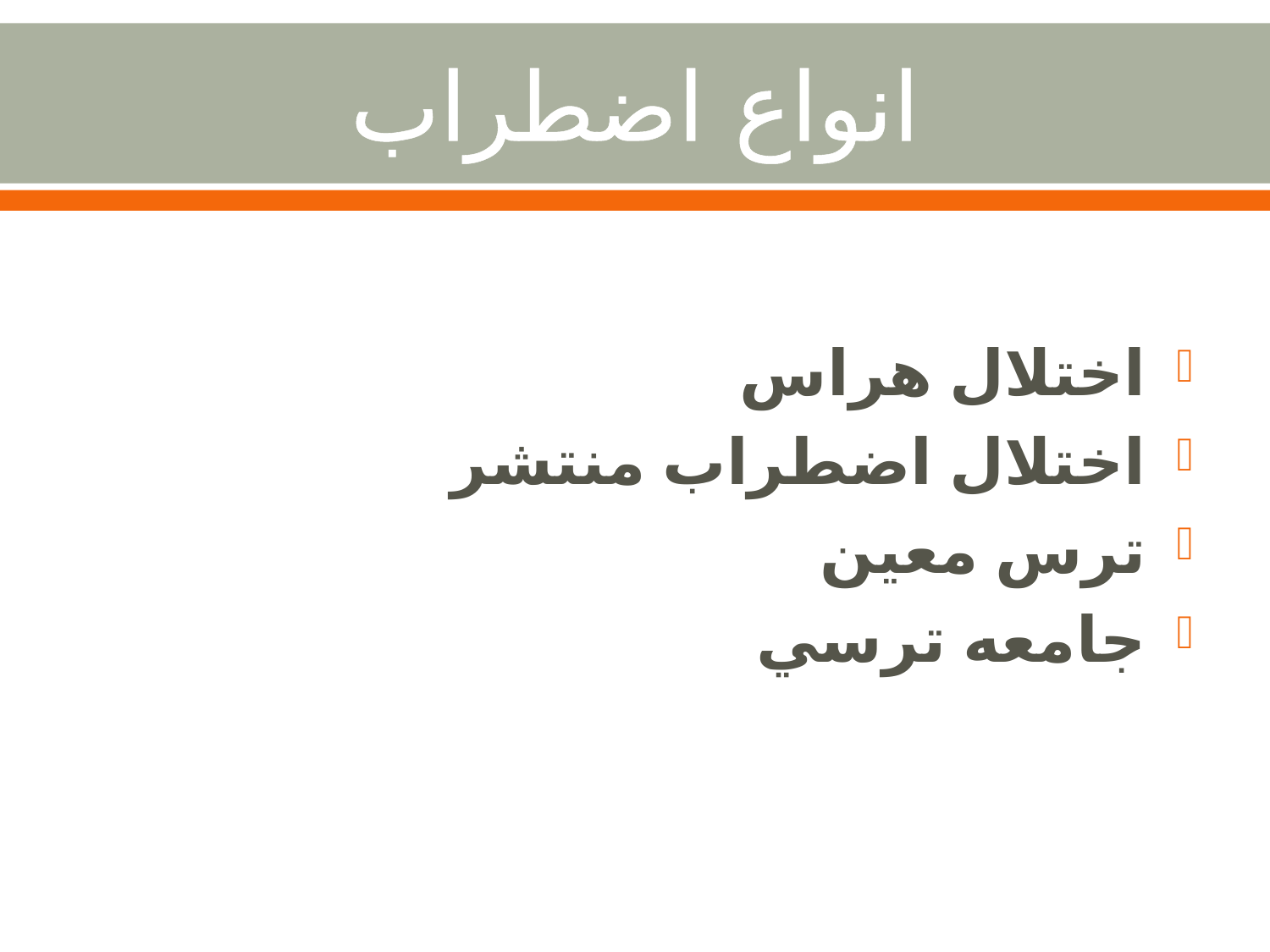

# انواع اضطراب
اختلال هراس
اختلال اضطراب منتشر
ترس معين
جامعه ترسي